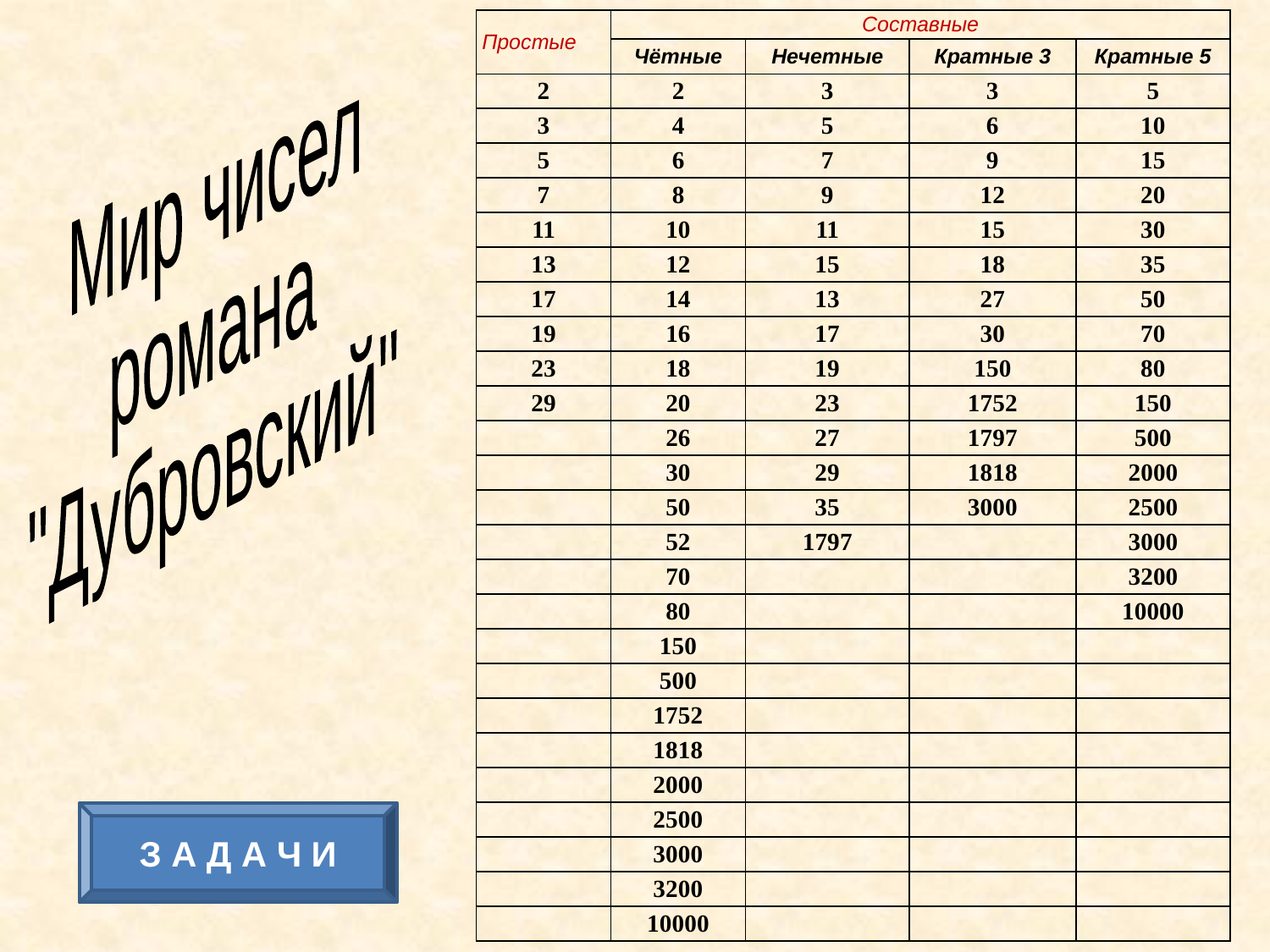

| Простые | Составные |  |  |  |
| --- | --- | --- | --- | --- |
|  | Чётные | Нечетные | Кратные 3 | Кратные 5 |
| 2 | 2 | 3 | 3 | 5 |
| 3 | 4 | 5 | 6 | 10 |
| 5 | 6 | 7 | 9 | 15 |
| 7 | 8 | 9 | 12 | 20 |
| 11 | 10 | 11 | 15 | 30 |
| 13 | 12 | 15 | 18 | 35 |
| 17 | 14 | 13 | 27 | 50 |
| 19 | 16 | 17 | 30 | 70 |
| 23 | 18 | 19 | 150 | 80 |
| 29 | 20 | 23 | 1752 | 150 |
|  | 26 | 27 | 1797 | 500 |
|  | 30 | 29 | 1818 | 2000 |
|  | 50 | 35 | 3000 | 2500 |
|  | 52 | 1797 |  | 3000 |
|  | 70 |  |  | 3200 |
|  | 80 |  |  | 10000 |
|  | 150 |  |  |  |
|  | 500 |  |  |  |
|  | 1752 |  |  |  |
|  | 1818 |  |  |  |
|  | 2000 |  |  |  |
|  | 2500 |  |  |  |
|  | 3000 |  |  |  |
|  | 3200 |  |  |  |
|  | 10000 |  |  |  |
Мир чисел
романа
"Дубровский"
З А Д А Ч И